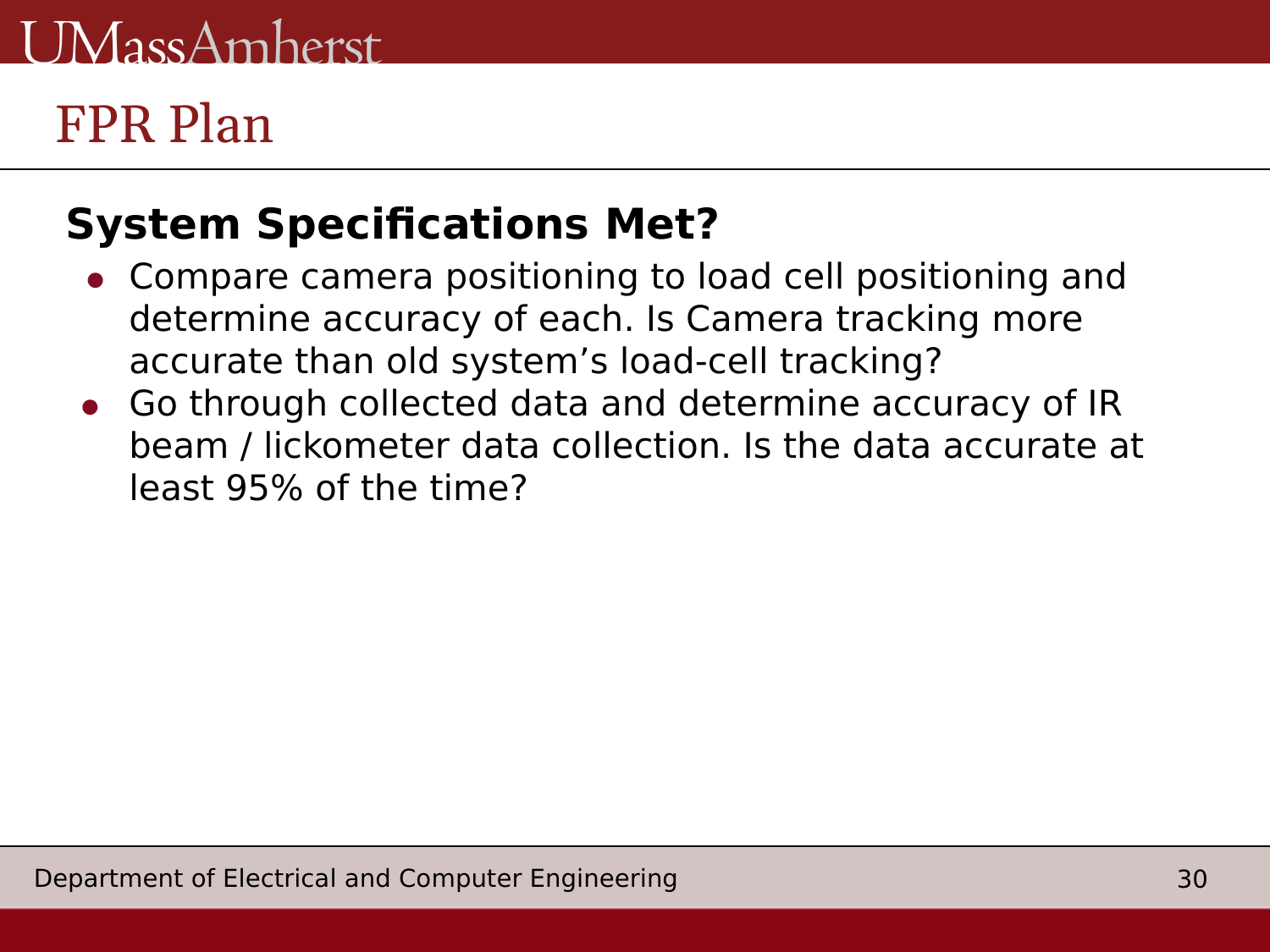

# FPR Plan
System Specifications Met?
Compare camera positioning to load cell positioning and determine accuracy of each. Is Camera tracking more accurate than old system’s load-cell tracking?
Go through collected data and determine accuracy of IR beam / lickometer data collection. Is the data accurate at least 95% of the time?